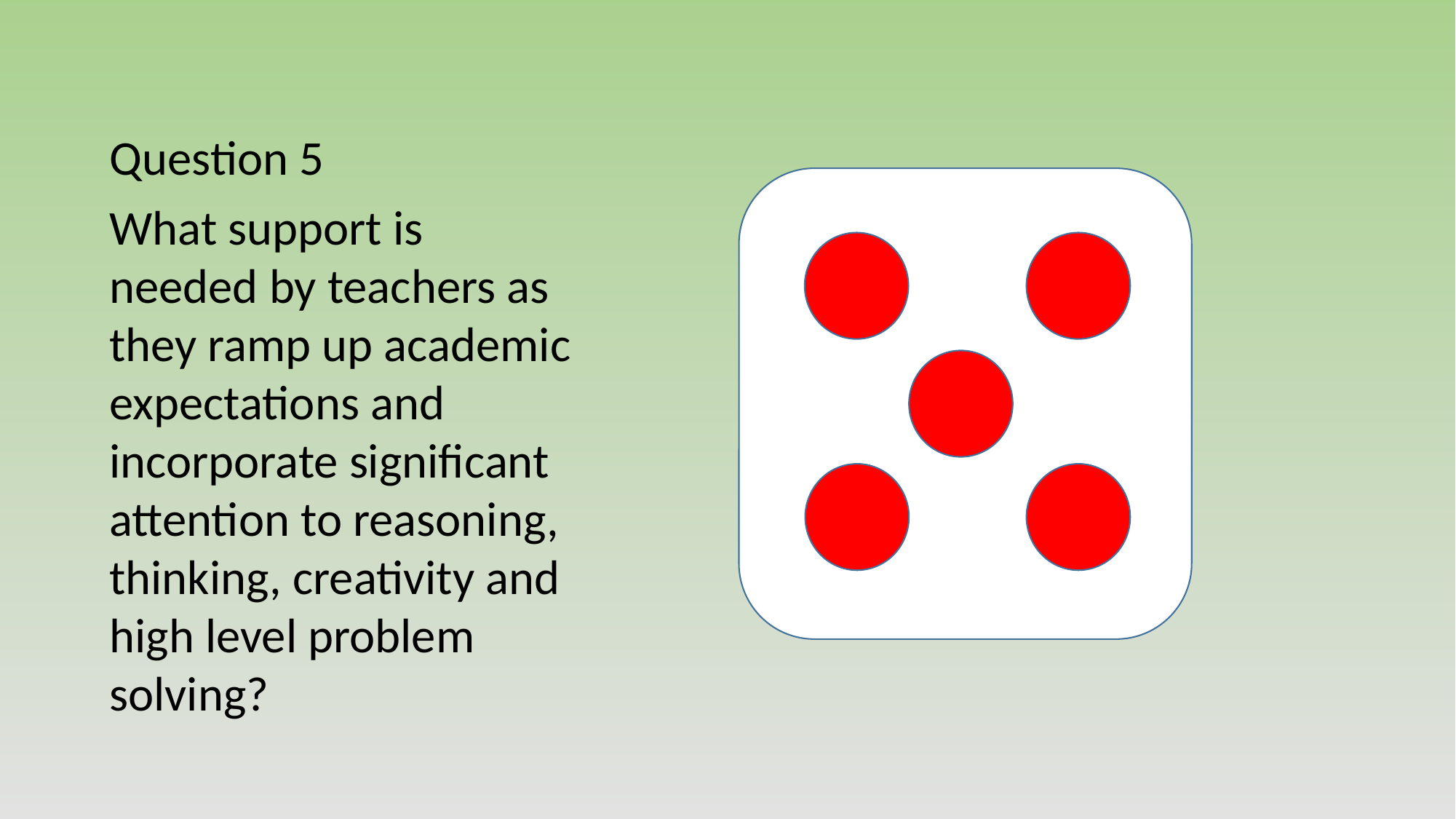

# Question 5

What support is needed by teachers as they ramp up academic expectations and incorporate significant attention to reasoning, thinking, creativity and high level problem solving?